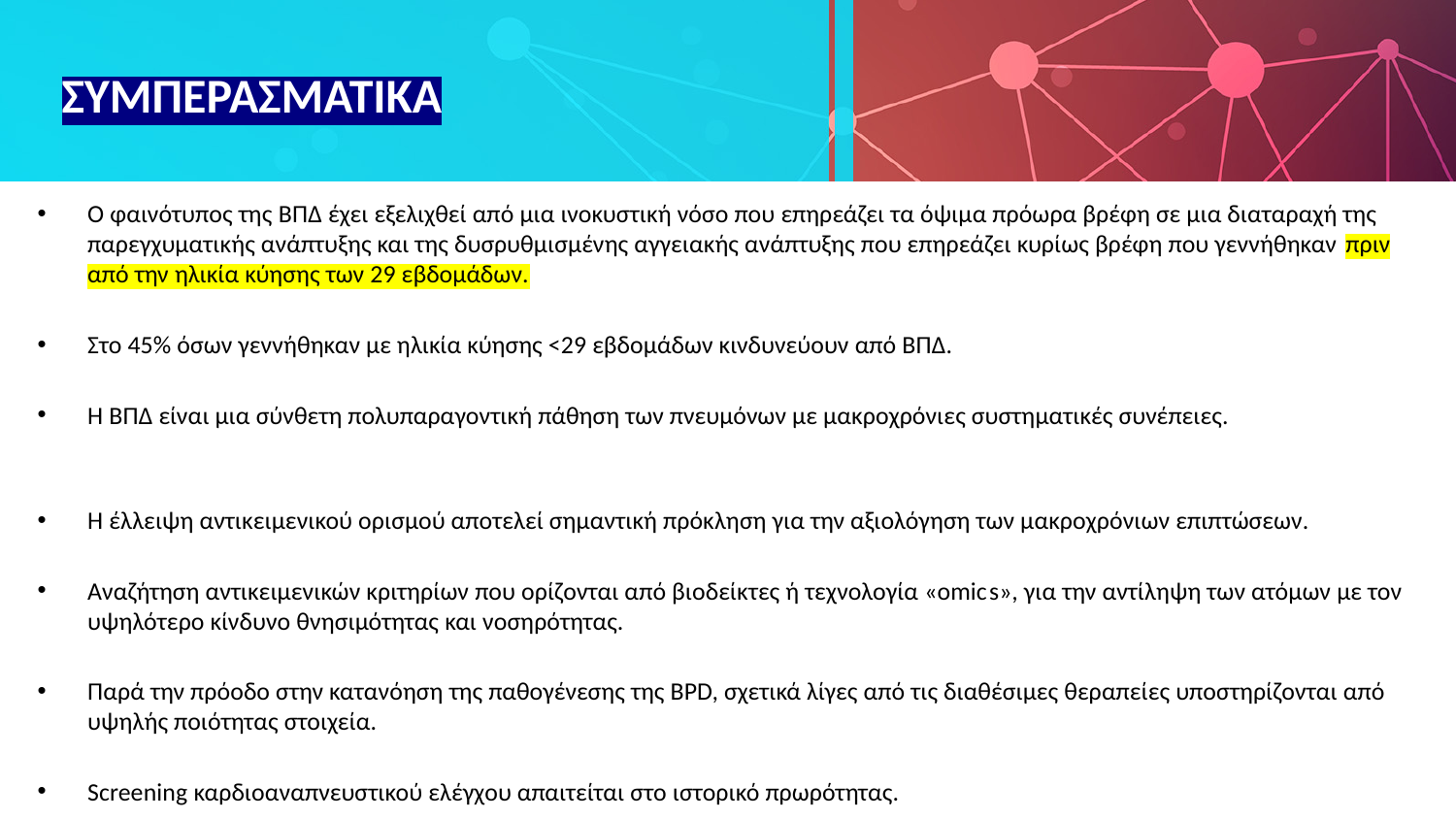

# ΣΥΜΠΕΡΑΣΜΑΤΙΚΑ
Ο φαινότυπος της BΠΔ έχει εξελιχθεί από μια ινοκυστική νόσο που επηρεάζει τα όψιμα πρόωρα βρέφη σε μια διαταραχή της παρεγχυματικής ανάπτυξης και της δυσρυθμισμένης αγγειακής ανάπτυξης που επηρεάζει κυρίως βρέφη που γεννήθηκαν πριν από την ηλικία κύησης των 29 εβδομάδων.

Στο 45% όσων γεννήθηκαν με ηλικία κύησης <29 εβδομάδων κινδυνεύουν από ΒΠΔ.

Η BΠΔ είναι μια σύνθετη πολυπαραγοντική πάθηση των πνευμόνων με μακροχρόνιες συστηματικές συνέπειες.

Η έλλειψη αντικειμενικού ορισμού αποτελεί σημαντική πρόκληση για την αξιολόγηση των μακροχρόνιων επιπτώσεων.

Αναζήτηση αντικειμενικών κριτηρίων που ορίζονται από βιοδείκτες ή τεχνολογία «omics», για την αντίληψη των ατόμων με τον υψηλότερο κίνδυνο θνησιμότητας και νοσηρότητας.

Παρά την πρόοδο στην κατανόηση της παθογένεσης της BPD, σχετικά λίγες από τις διαθέσιμες θεραπείες υποστηρίζονται από υψηλής ποιότητας στοιχεία.

Screening καρδιοαναπνευστικού ελέγχου απαιτείται στο ιστορικό πρωρότητας.